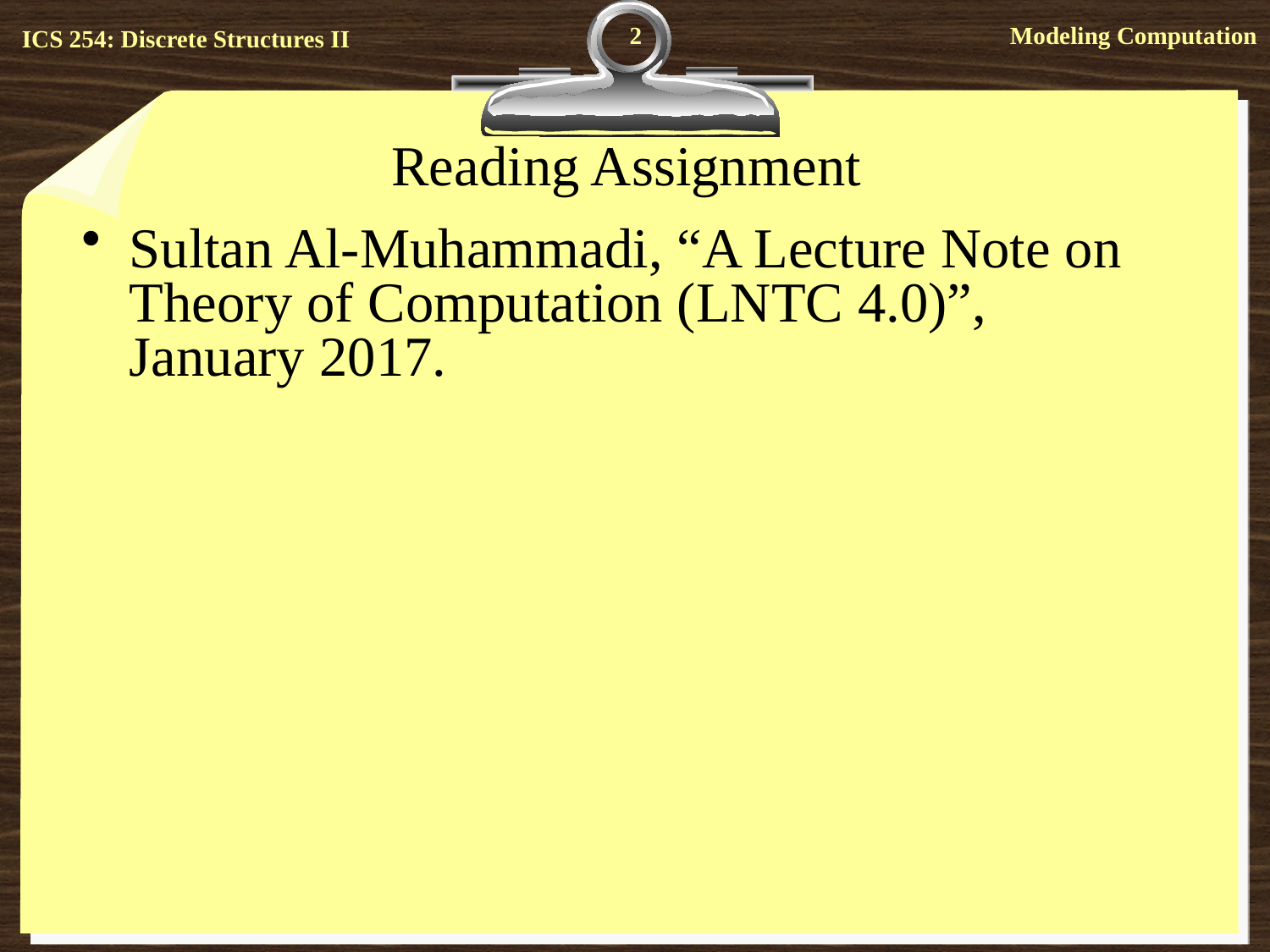

2
# Reading Assignment
Sultan Al-Muhammadi, “A Lecture Note on Theory of Computation (LNTC 4.0)”, January 2017.